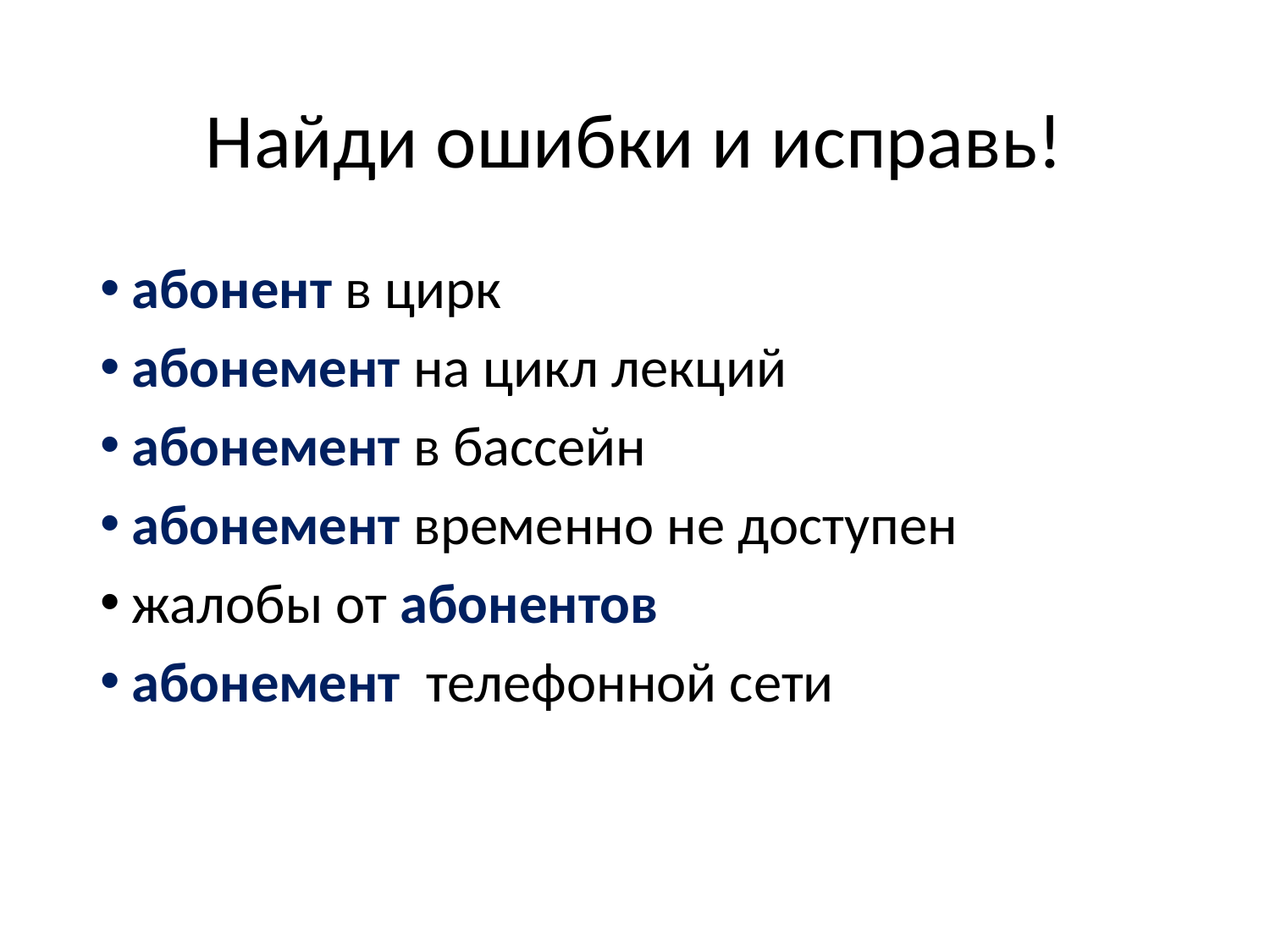

# Найди ошибки и исправь!
абонент в цирк
абонемент на цикл лекций
абонемент в бассейн
абонемент временно не доступен
жалобы от абонентов
абонемент  телефонной сети